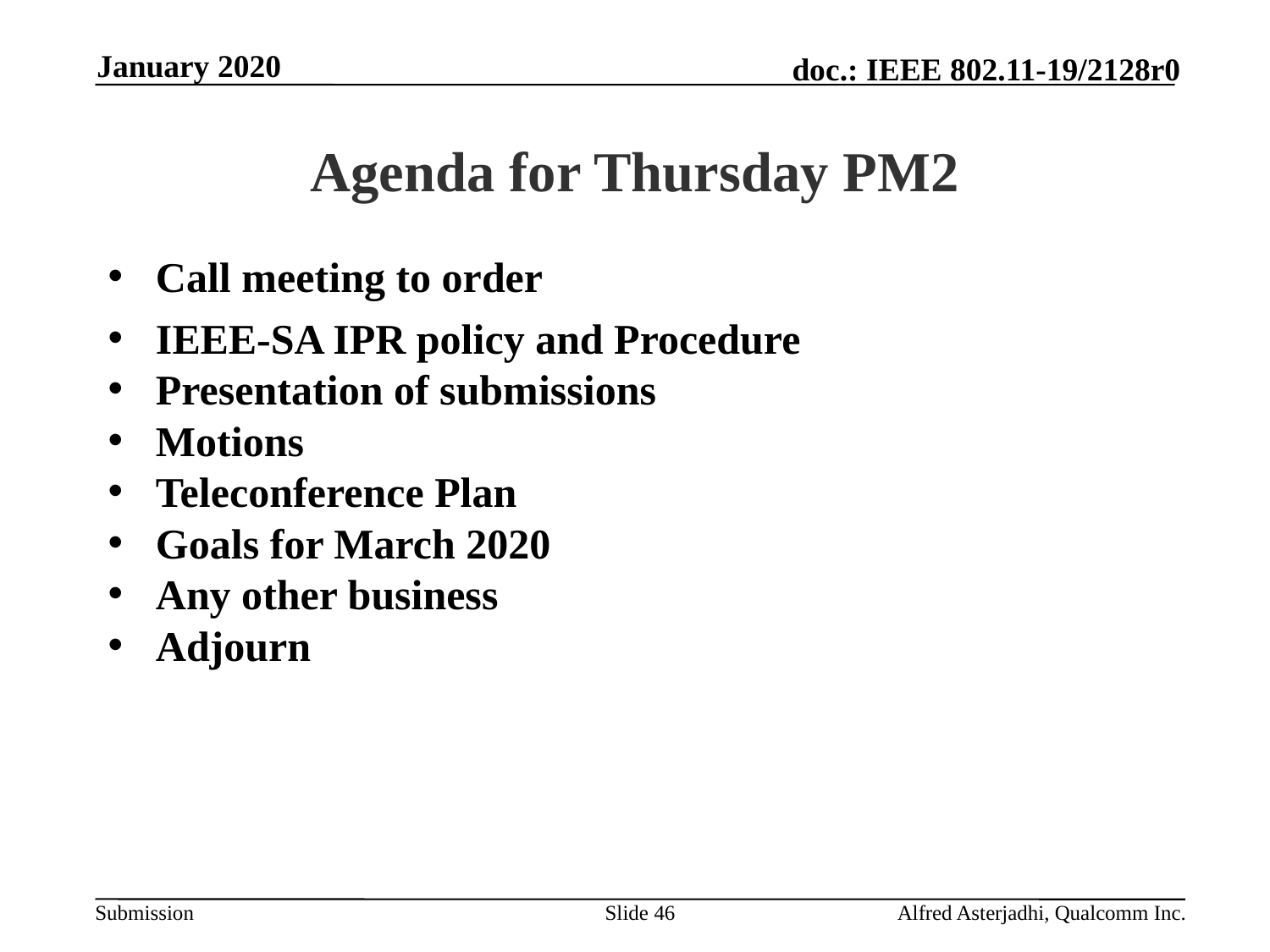

January 2020
# Agenda for Thursday PM2
Call meeting to order
IEEE-SA IPR policy and Procedure
Presentation of submissions
Motions
Teleconference Plan
Goals for March 2020
Any other business
Adjourn

Slide 46
Alfred Asterjadhi, Qualcomm Inc.